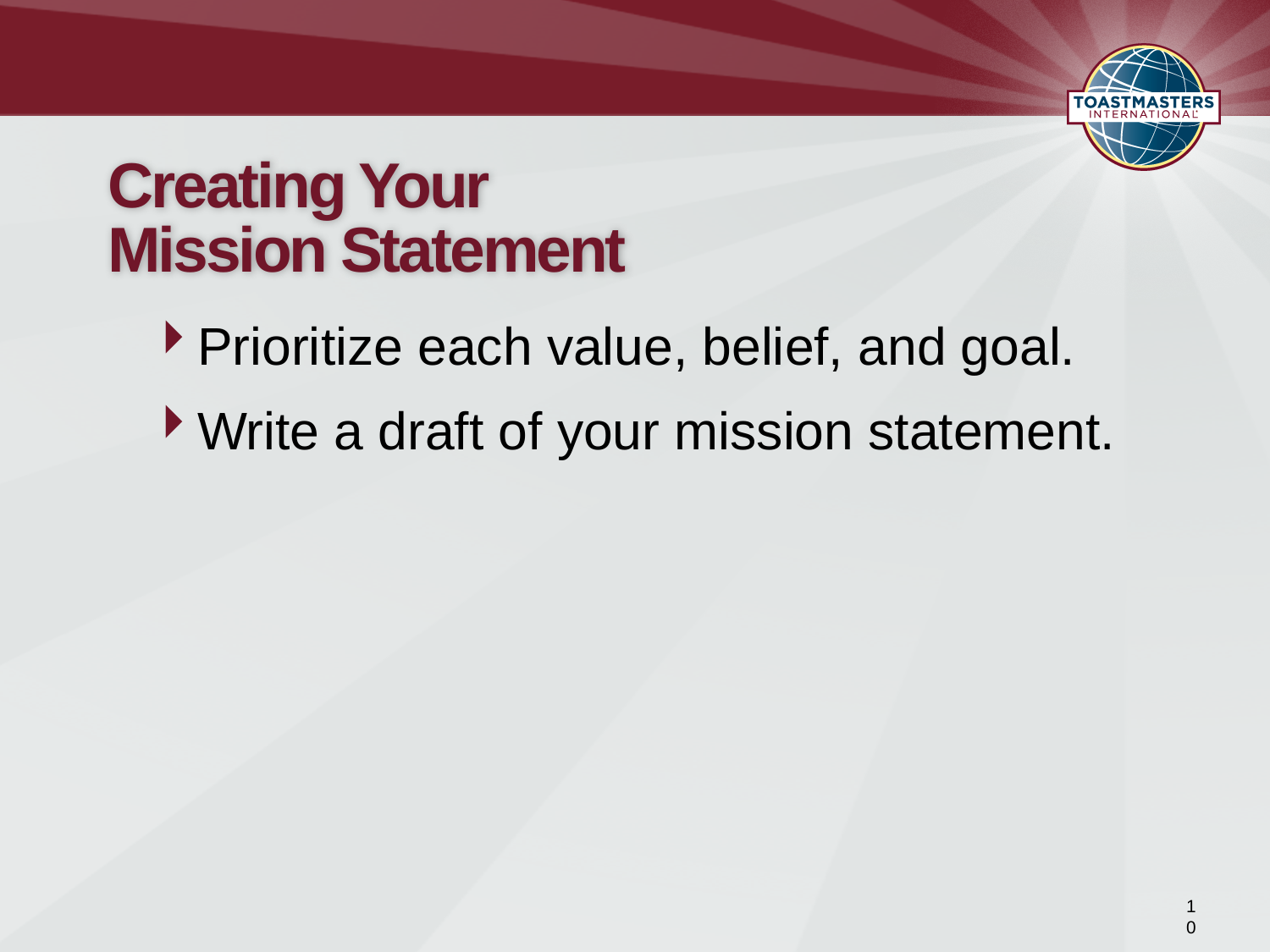

# Creating Your Mission Statement
Prioritize each value, belief, and goal.
Write a draft of your mission statement.
10